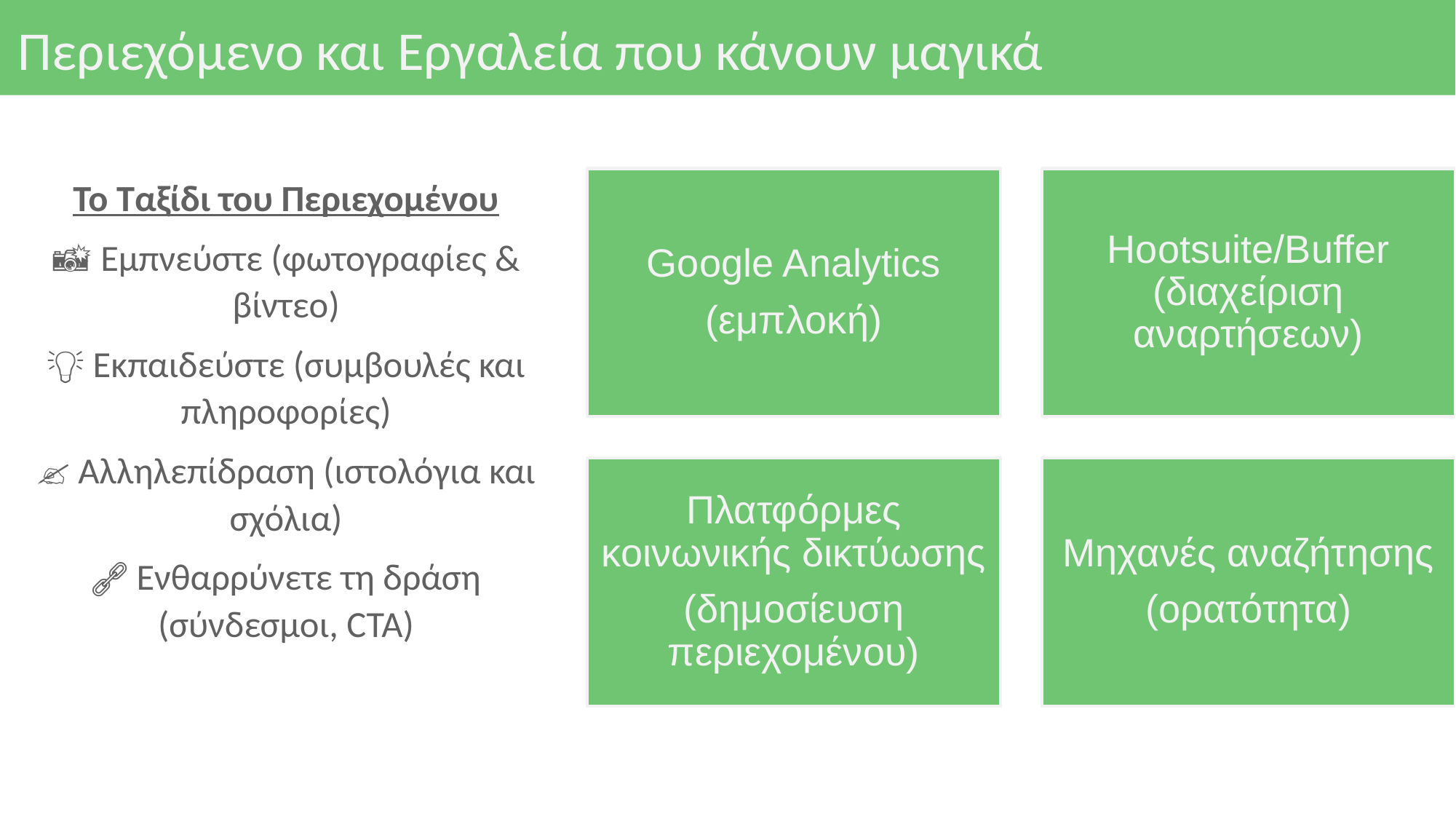

# Περιεχόμενο και Εργαλεία που κάνουν μαγικά
Το Ταξίδι του Περιεχομένου
📸 Εμπνεύστε (φωτογραφίες & βίντεο)
💡 Εκπαιδεύστε (συμβουλές και πληροφορίες)
✍️ Αλληλεπίδραση (ιστολόγια και σχόλια)
🔗 Ενθαρρύνετε τη δράση (σύνδεσμοι, CTA)
Google Analytics
(εμπλοκή)
Hootsuite/Buffer (διαχείριση αναρτήσεων)
Πλατφόρμες κοινωνικής δικτύωσης
(δημοσίευση περιεχομένου)
Μηχανές αναζήτησης
(ορατότητα)